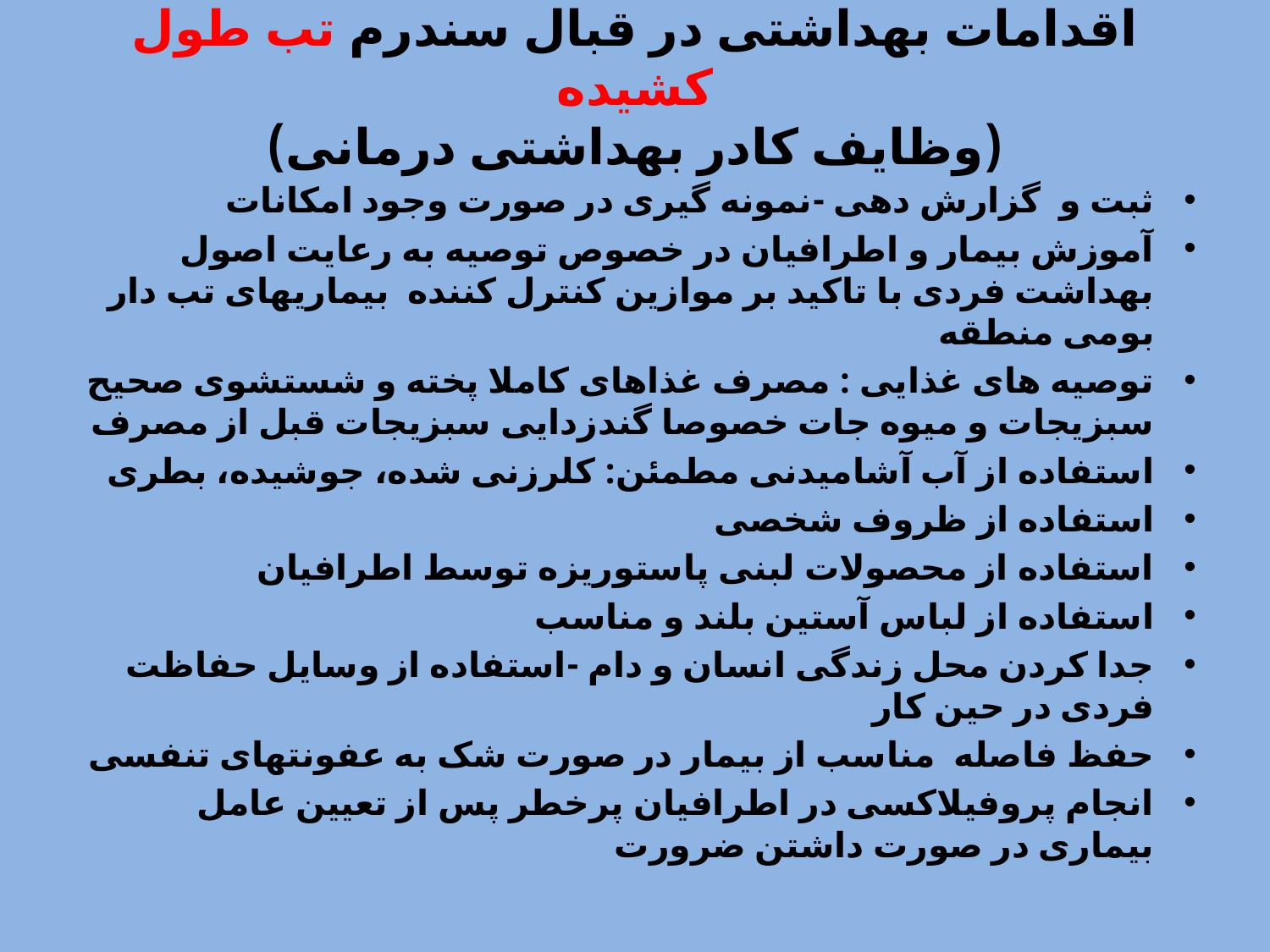

# اقدامات بهداشتی در قبال سندرم تب طول کشیده (وظایف کادر بهداشتی درمانی)
ثبت و  گزارش دهی -نمونه گیری در صورت وجود امکانات
آموزش بیمار و اطرافیان در خصوص توصیه به رعایت اصول بهداشت فردی با تاکید بر موازین کنترل کننده  بیماریهای تب دار بومی منطقه
توصیه های غذایی : مصرف غذاهای کاملا پخته و شستشوی صحیح  سبزیجات و میوه جات خصوصا گندزدایی سبزیجات قبل از مصرف
استفاده از آب آشامیدنی مطمئن: کلرزنی شده، جوشیده، بطری
استفاده از ظروف شخصی
استفاده از محصولات لبنی پاستوریزه توسط اطرافیان
استفاده از لباس آستین بلند و مناسب
جدا کردن محل زندگی انسان و دام -استفاده از وسایل حفاظت فردی در حین کار
حفظ فاصله  مناسب از بیمار در صورت شک به عفونتهای تنفسی
انجام پروفیلاکسی در اطرافیان پرخطر پس از تعیین عامل بیماری در صورت داشتن ضرورت